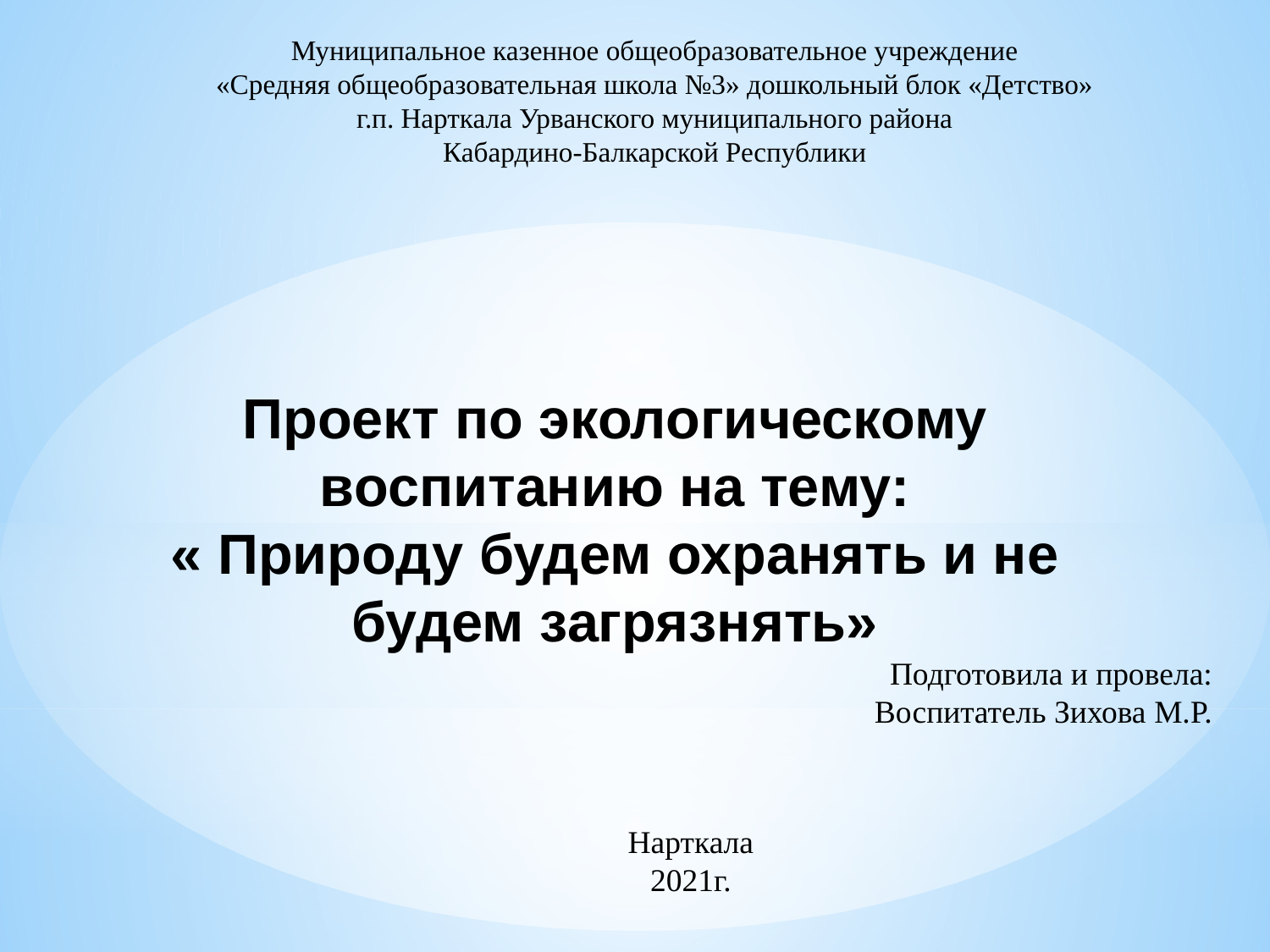

Муниципальное казенное общеобразовательное учреждение
«Средняя общеобразовательная школа №3» дошкольный блок «Детство»
г.п. Нарткала Урванского муниципального района
Кабардино-Балкарской Республики
Проект по экологическому воспитанию на тему:
« Природу будем охранять и не будем загрязнять»
Подготовила и провела:
Воспитатель Зихова М.Р.
Нарткала
2021г.